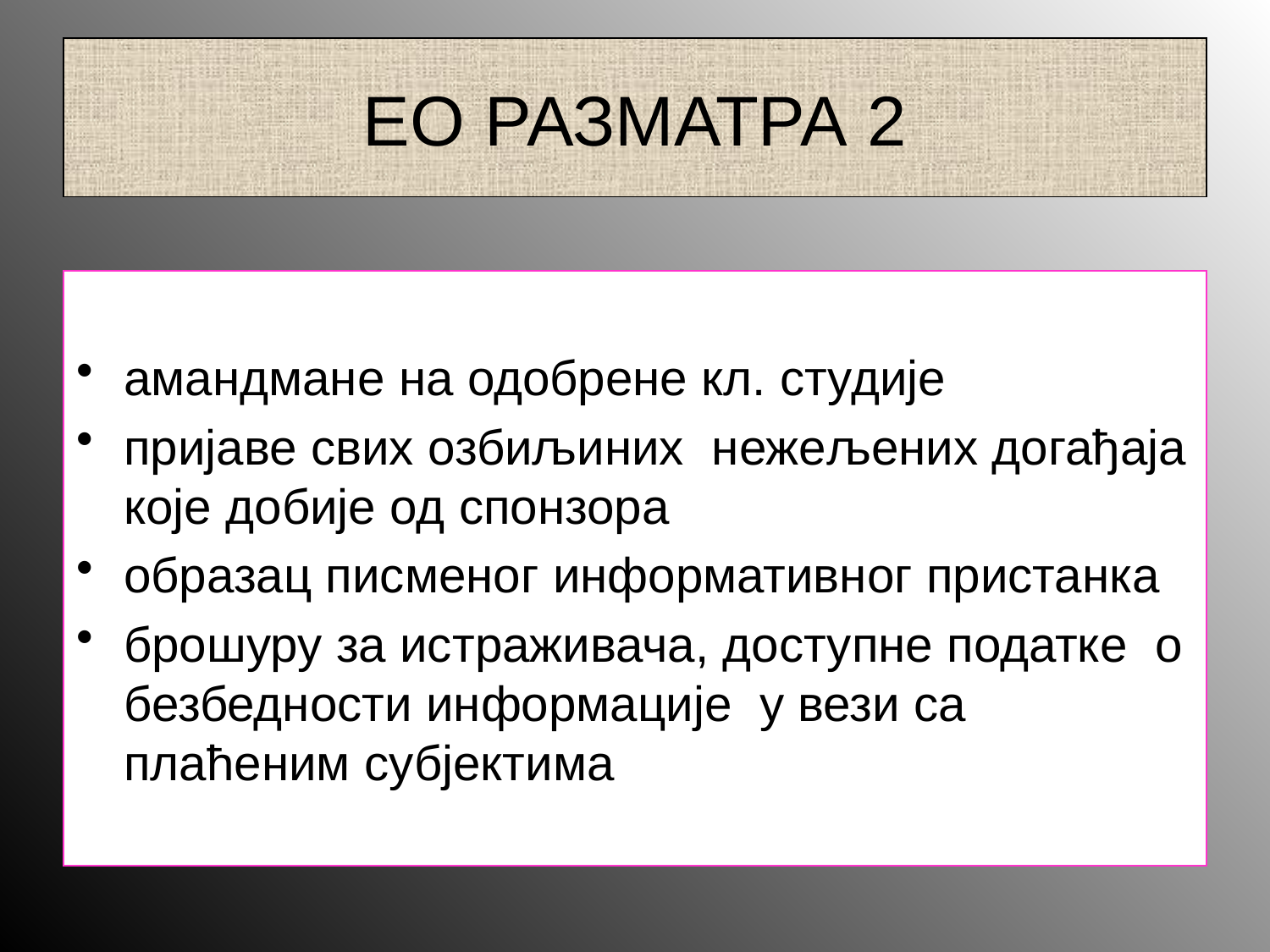

# ЕО РАЗМАТРА 2

амандмане на одобрене кл. студије
пријаве свих озбиљиних  нежељених догађаја које добије од спонзора
образац писменог информативног пристанка
брошуру за истраживача, доступне податке  о безбедности информације  у вези са плаћеним субјектима